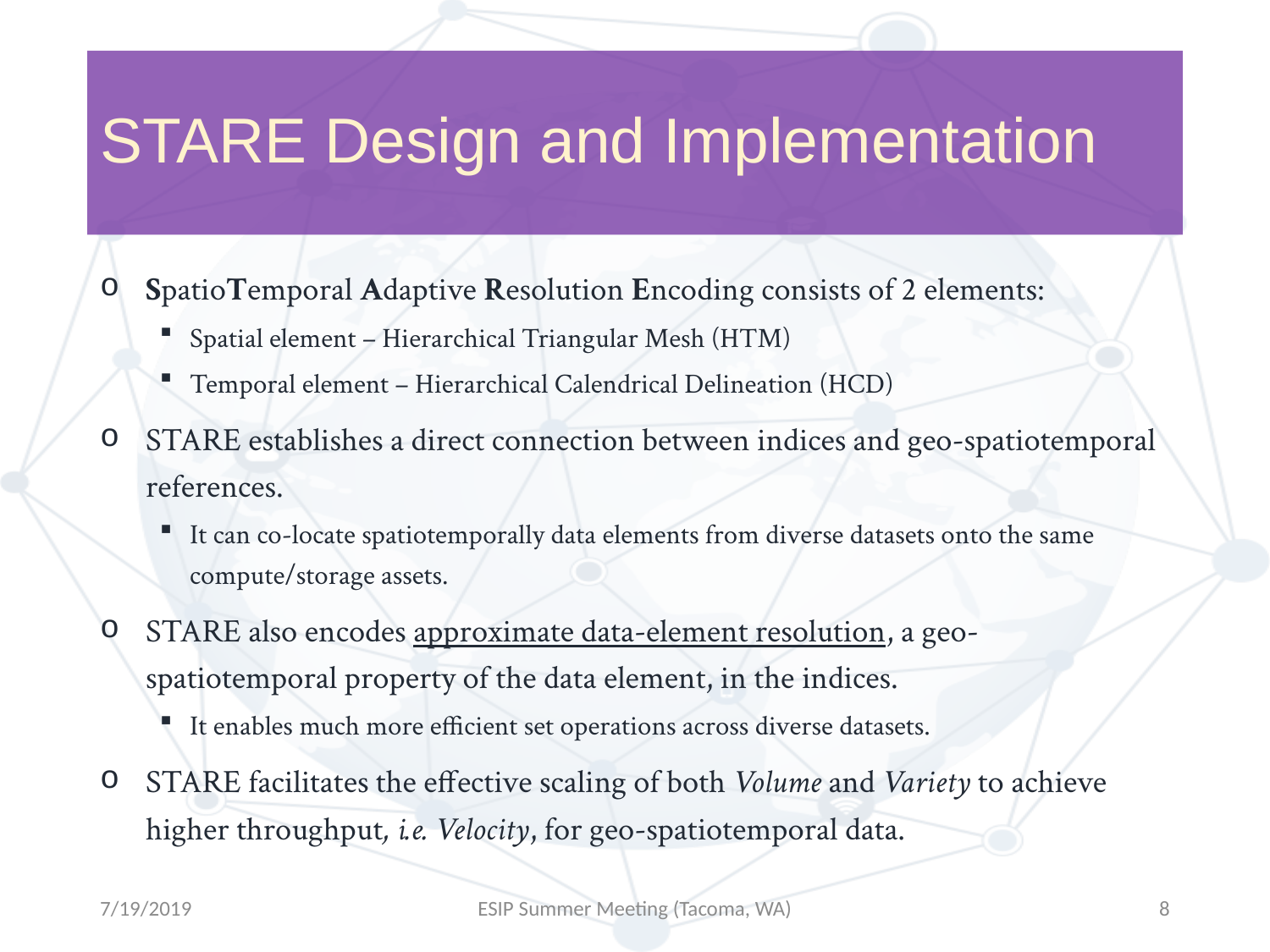

# STARE Design and Implementation
SpatioTemporal Adaptive Resolution Encoding consists of 2 elements:
Spatial element – Hierarchical Triangular Mesh (HTM)
Temporal element – Hierarchical Calendrical Delineation (HCD)
STARE establishes a direct connection between indices and geo-spatiotemporal references.
It can co-locate spatiotemporally data elements from diverse datasets onto the same compute/storage assets.
STARE also encodes approximate data-element resolution, a geo-spatiotemporal property of the data element, in the indices.
It enables much more efficient set operations across diverse datasets.
STARE facilitates the effective scaling of both Volume and Variety to achieve higher throughput, i.e. Velocity, for geo-spatiotemporal data.
7/19/2019
ESIP Summer Meeting (Tacoma, WA)
8